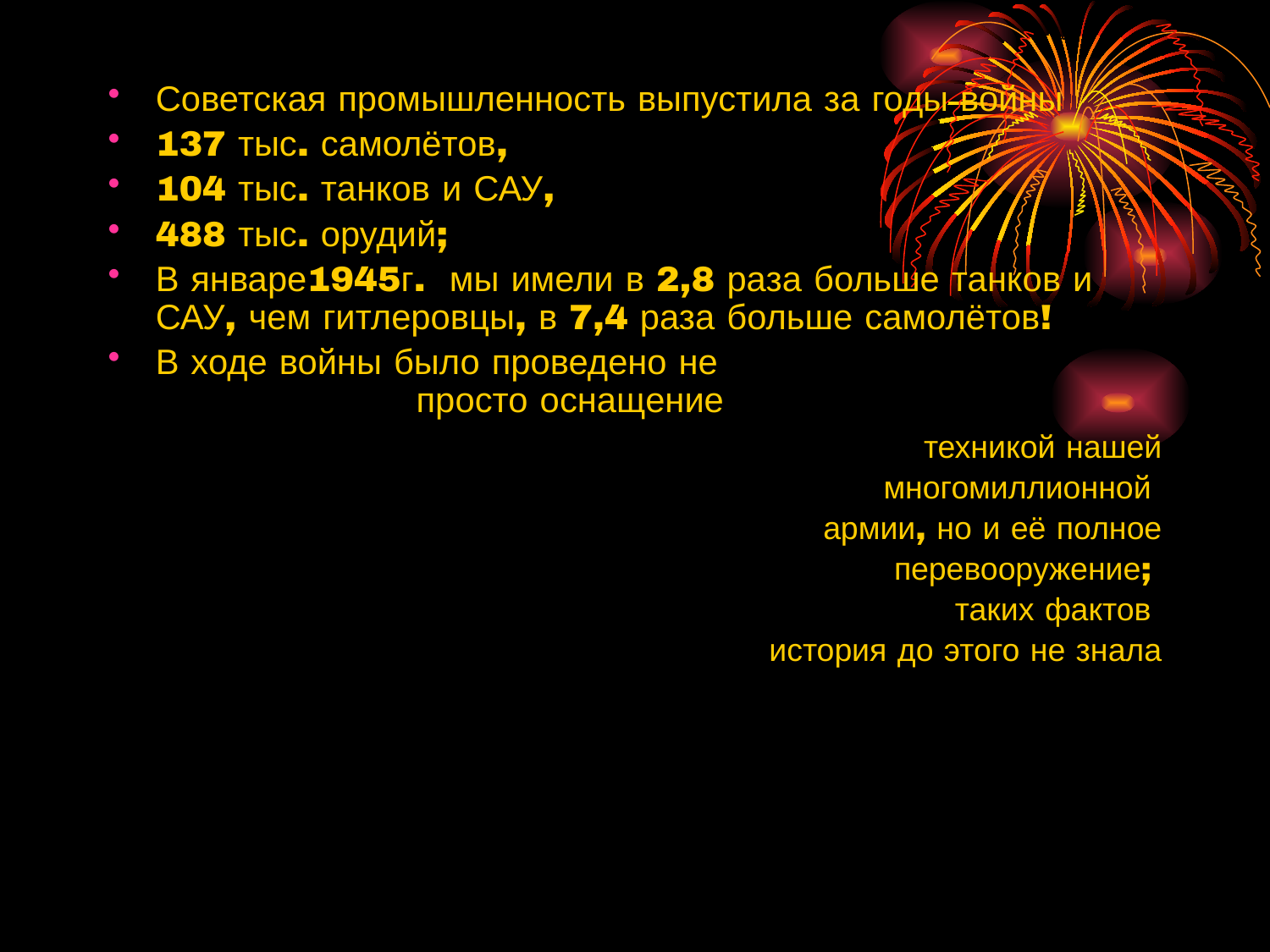

#
Советская промышленность выпустила за годы войны
137 тыс. самолётов,
104 тыс. танков и САУ,
488 тыс. орудий;
В январе1945г.  мы имели в 2,8 раза больше танков и САУ, чем гитлеровцы, в 7,4 раза больше самолётов!
В ходе войны было проведено не                                                            просто оснащение
                                              техникой нашей
                                                              многомиллионной
                                                       армии, но и её полное
                                                                    перевооружение;
                                                                         таких фактов
                                                     история до этого не знала